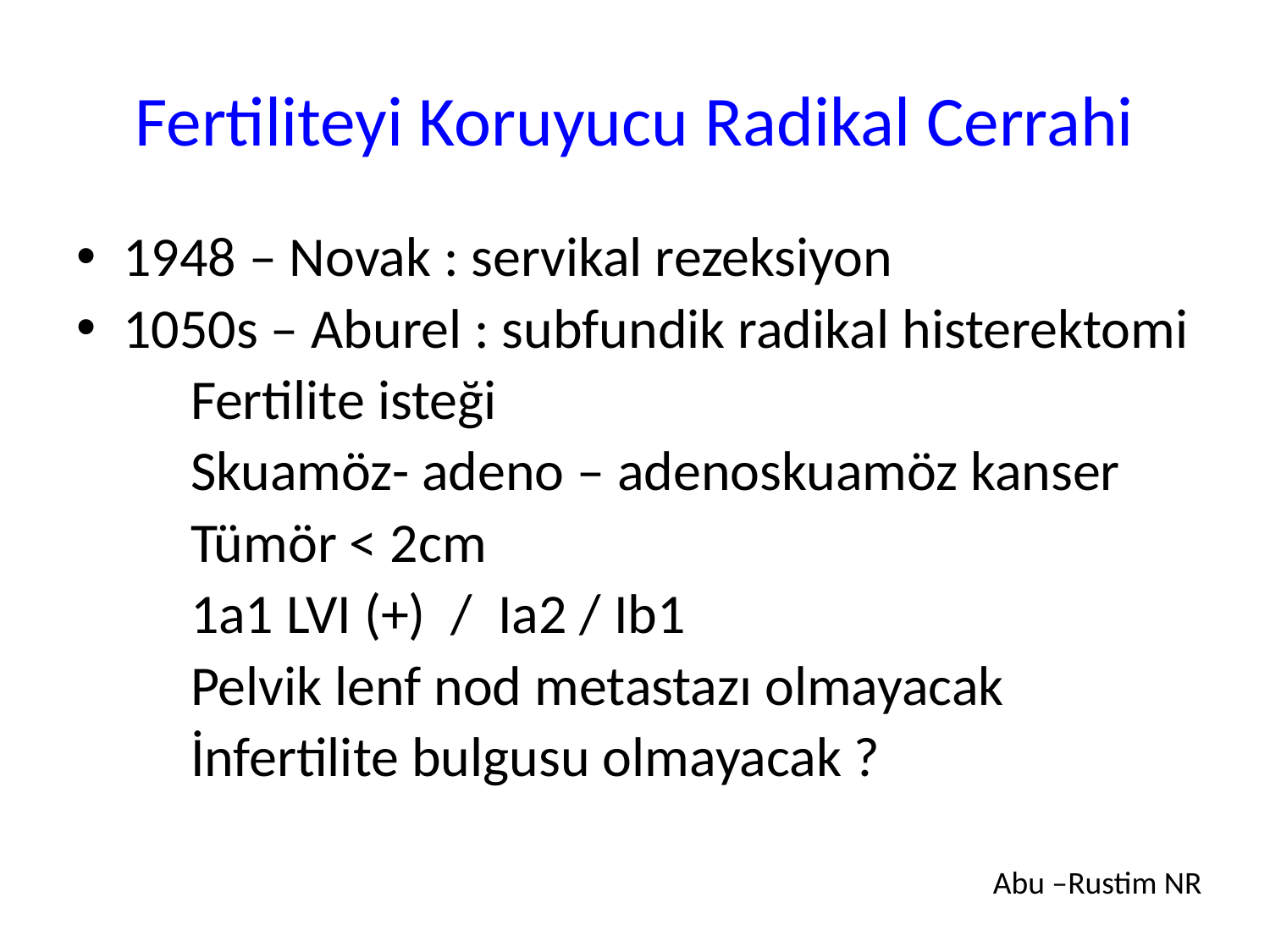

# Fertiliteyi Koruyucu Radikal Cerrahi
1948 – Novak : servikal rezeksiyon
1050s – Aburel : subfundik radikal histerektomi
         Fertilite isteği
         Skuamöz- adeno – adenoskuamöz kanser
         Tümör < 2cm
         1a1 LVI (+)  /  Ia2 / Ib1
         Pelvik lenf nod metastazı olmayacak
         İnfertilite bulgusu olmayacak ?

Abu –Rustim NR